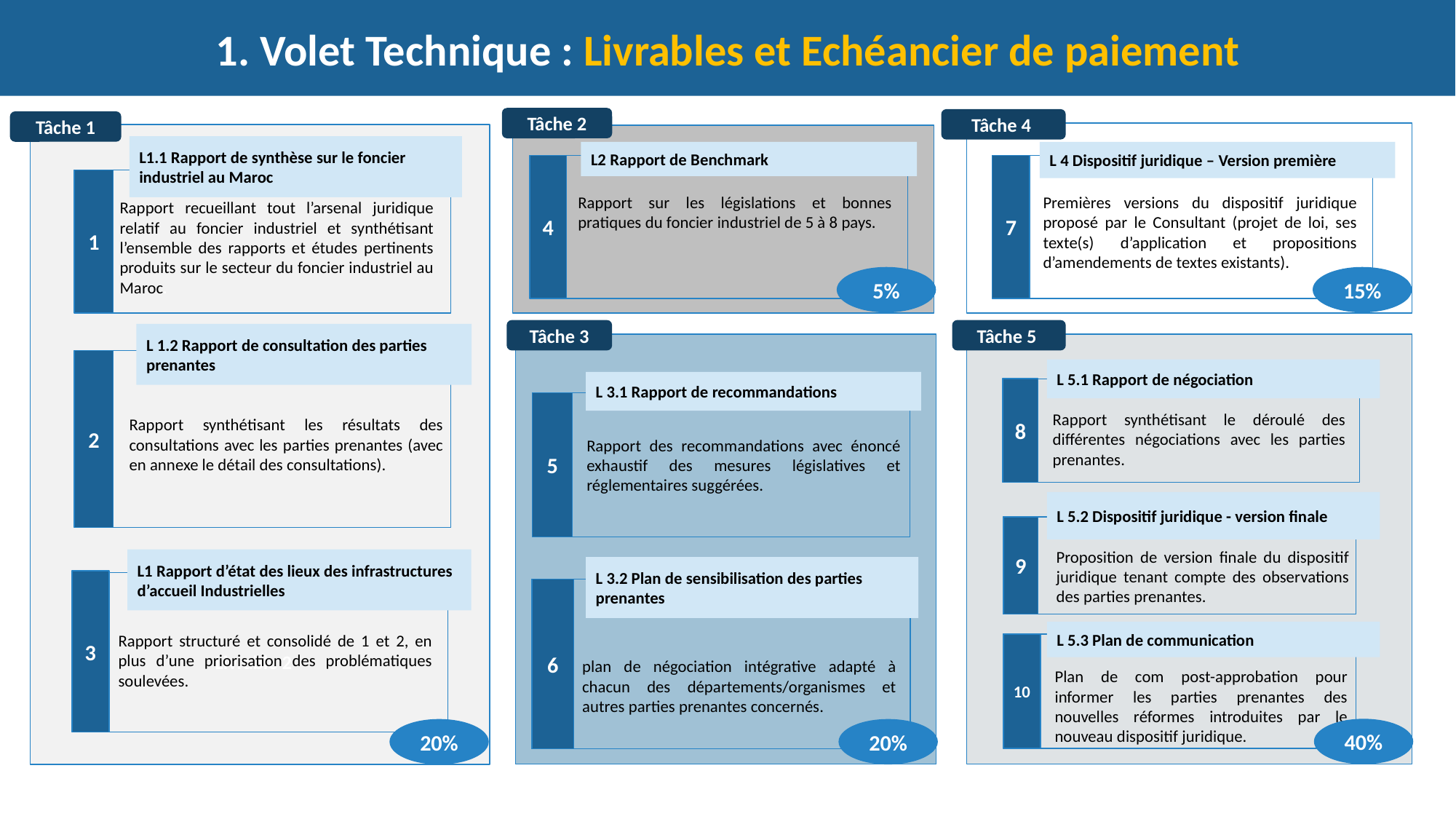

1. Volet Technique : Livrables et Echéancier de paiement
Tâche 2

L2 Rapport de Benchmark
4

Rapport sur les législations et bonnes pratiques du foncier industriel de 5 à 8 pays.
Tâche 4
Tâche 1

L1.1 Rapport de synthèse sur le foncier industriel au Maroc

1
Rapport recueillant tout l’arsenal juridique relatif au foncier industriel et synthétisant l’ensemble des rapports et études pertinents produits sur le secteur du foncier industriel au Maroc.
L 1.2 Rapport de consultation des parties prenantes

2
Rapport synthétisant les résultats des consultations avec les parties prenantes (avec en annexe le détail des consultations).
L1 Rapport d’état des lieux des infrastructures d’accueil Industrielles
3

Rapport structuré et consolidé de 1 et 2, en plus d’une priorisation des problématiques soulevées.
Livrable 2

L 4 Dispositif juridique – Version première
7

Premières versions du dispositif juridique proposé par le Consultant (projet de loi, ses texte(s) d’application et propositions d’amendements de textes existants).
Livrable 3
5%
15%
Tâche 3

L 3.1 Rapport de recommandations
5

Rapport des recommandations avec énoncé exhaustif des mesures législatives et réglementaires suggérées.
L 3.2 Plan de sensibilisation des parties prenantes
6

plan de négociation intégrative adapté à chacun des départements/organismes et autres parties prenantes concernés.

Tâche 5

L 5.1 Rapport de négociation
8

Rapport synthétisant le déroulé des différentes négociations avec les parties prenantes.
L 5.2 Dispositif juridique - version finale

9
Proposition de version finale du dispositif juridique tenant compte des observations des parties prenantes.
L 5.3 Plan de communication
Livrable 2

10
Plan de com post-approbation pour informer les parties prenantes des nouvelles réformes introduites par le nouveau dispositif juridique.
40%
20%
20%